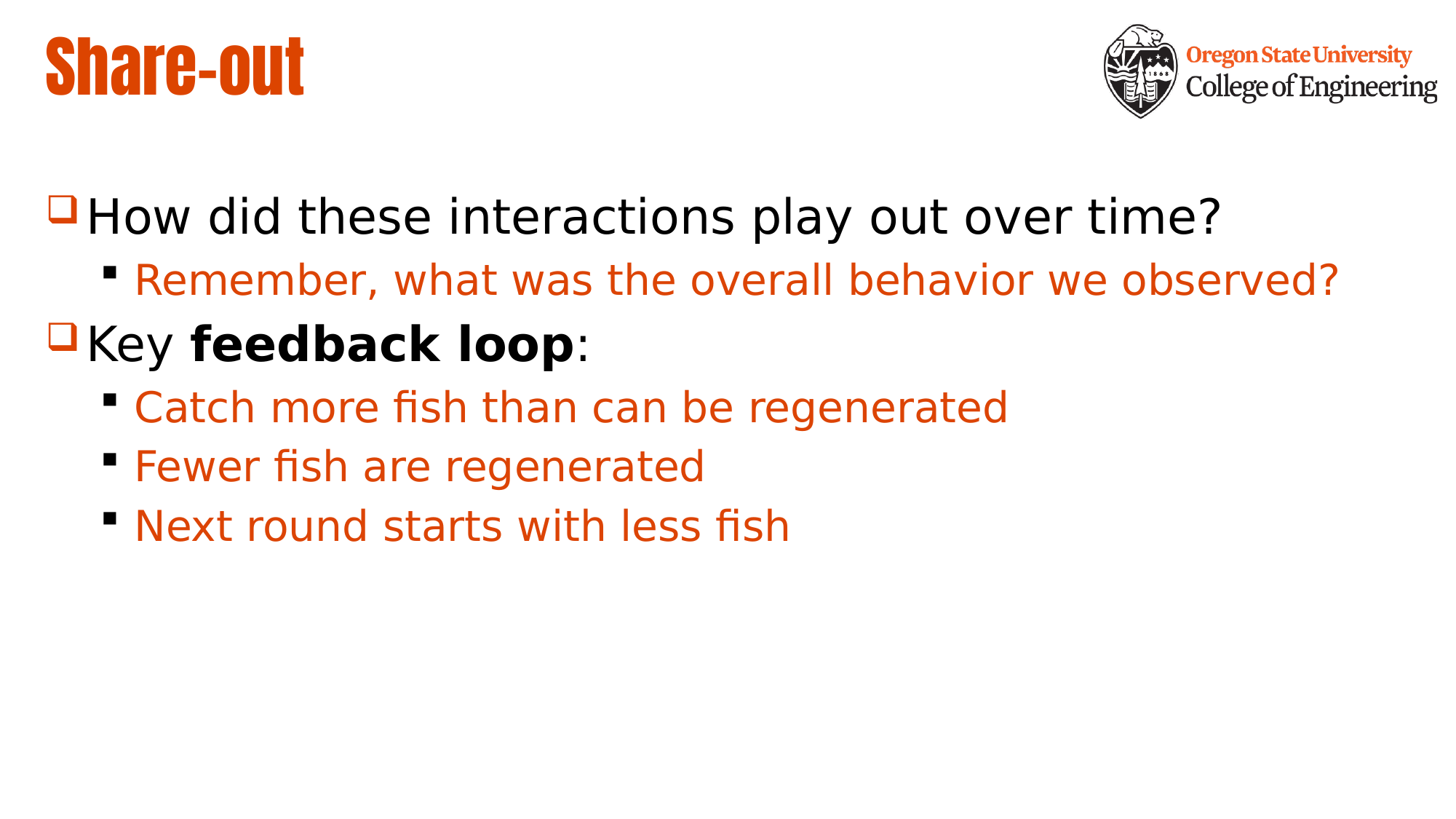

# Share-out
How did these interactions play out over time?
Remember, what was the overall behavior we observed?
Key feedback loop:
Catch more fish than can be regenerated
Fewer fish are regenerated
Next round starts with less fish